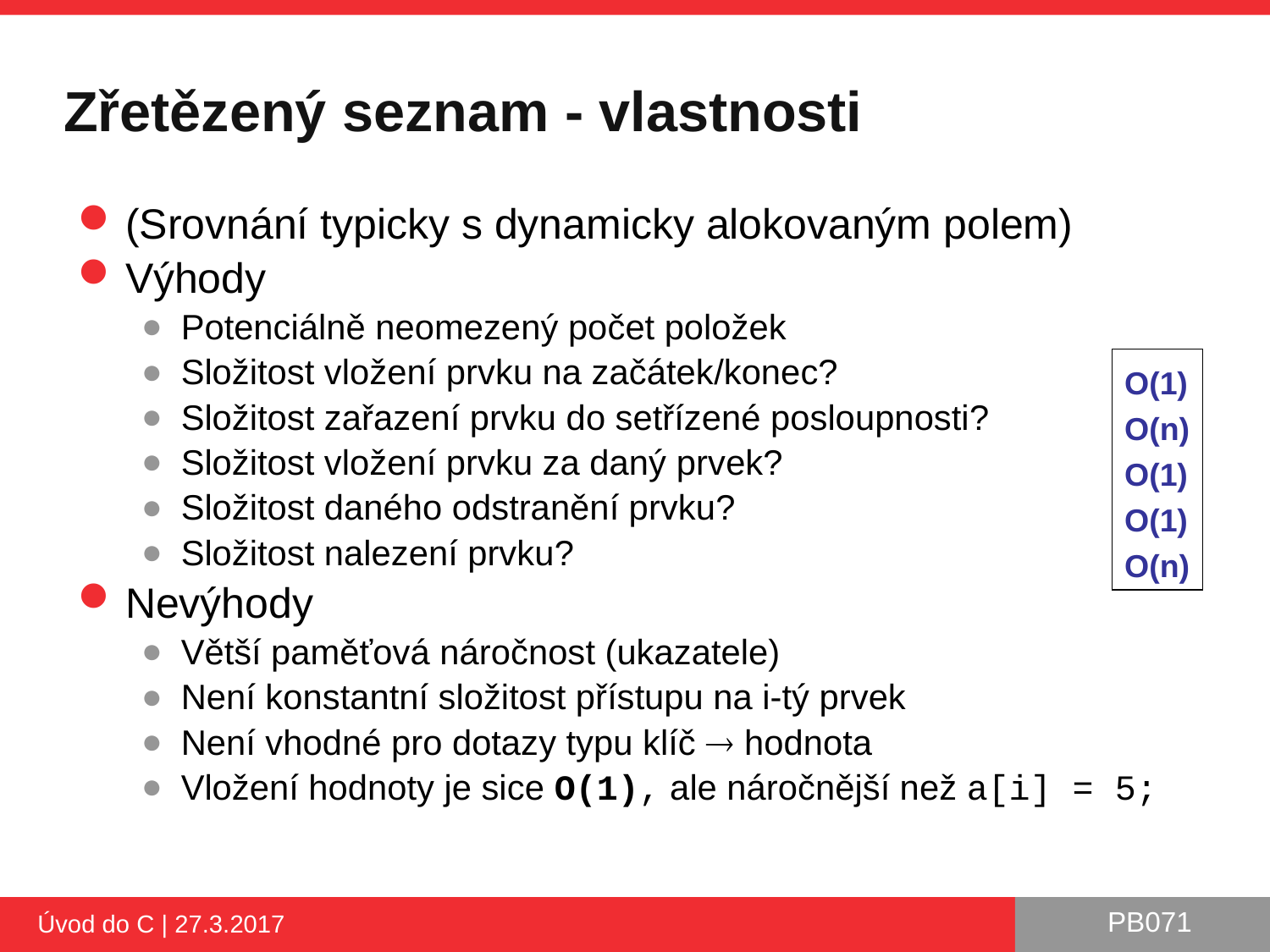

# Zřetězený seznam - vlastnosti
(Srovnání typicky s dynamicky alokovaným polem)
Výhody
Potenciálně neomezený počet položek
Složitost vložení prvku na začátek/konec?
Složitost zařazení prvku do setřízené posloupnosti?
Složitost vložení prvku za daný prvek?
Složitost daného odstranění prvku?
Složitost nalezení prvku?
Nevýhody
Větší paměťová náročnost (ukazatele)
Není konstantní složitost přístupu na i-tý prvek
Není vhodné pro dotazy typu klíč → hodnota
Vložení hodnoty je sice O(1), ale náročnější než a[i] = 5;
O(1)
O(n)
O(1)
O(1)
O(n)
Úvod do C | 27.3.2017